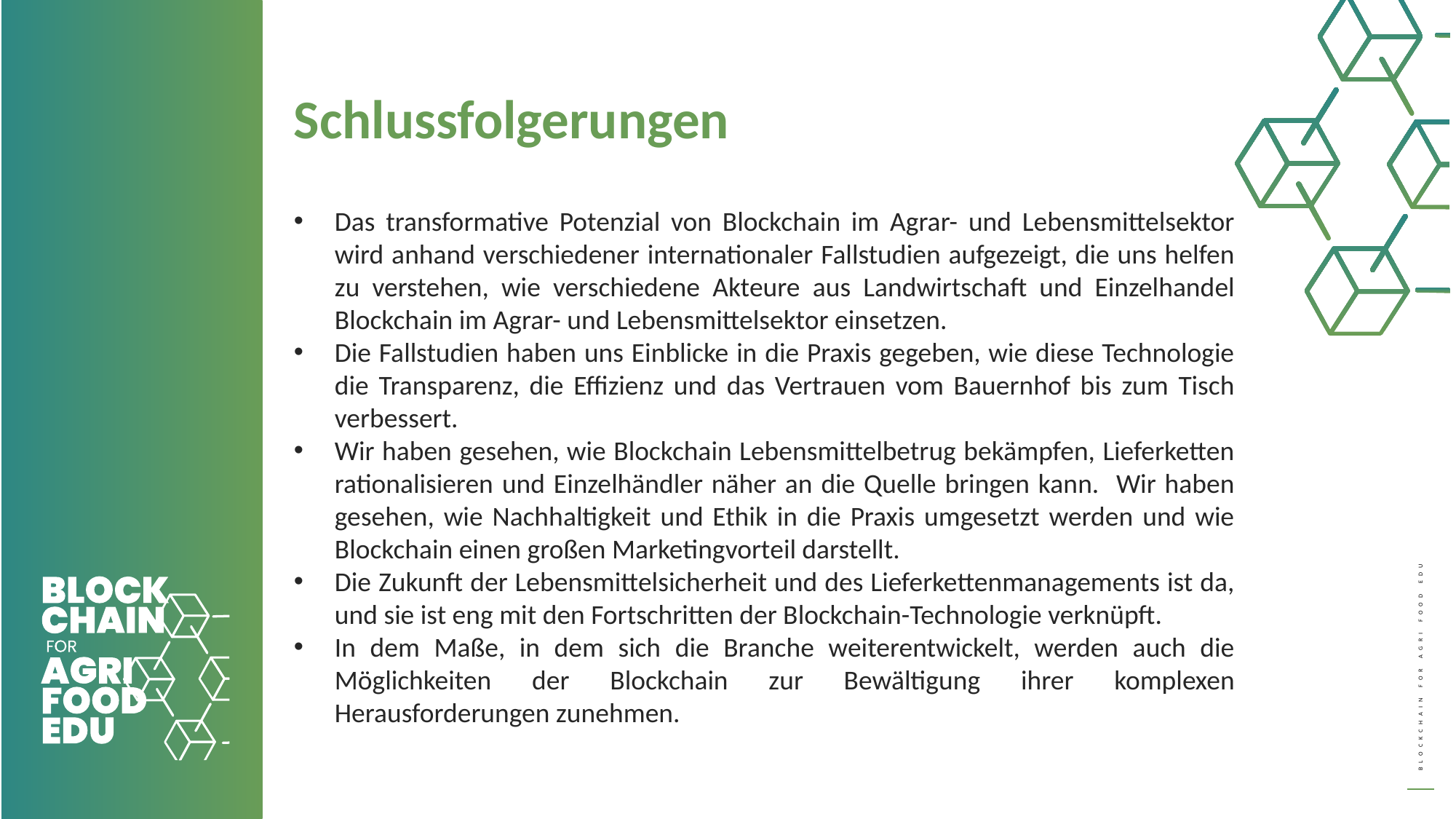

Schlussfolgerungen
Das transformative Potenzial von Blockchain im Agrar- und Lebensmittelsektor wird anhand verschiedener internationaler Fallstudien aufgezeigt, die uns helfen zu verstehen, wie verschiedene Akteure aus Landwirtschaft und Einzelhandel Blockchain im Agrar- und Lebensmittelsektor einsetzen.
Die Fallstudien haben uns Einblicke in die Praxis gegeben, wie diese Technologie die Transparenz, die Effizienz und das Vertrauen vom Bauernhof bis zum Tisch verbessert.
Wir haben gesehen, wie Blockchain Lebensmittelbetrug bekämpfen, Lieferketten rationalisieren und Einzelhändler näher an die Quelle bringen kann.  Wir haben gesehen, wie Nachhaltigkeit und Ethik in die Praxis umgesetzt werden und wie Blockchain einen großen Marketingvorteil darstellt.
Die Zukunft der Lebensmittelsicherheit und des Lieferkettenmanagements ist da, und sie ist eng mit den Fortschritten der Blockchain-Technologie verknüpft.
In dem Maße, in dem sich die Branche weiterentwickelt, werden auch die Möglichkeiten der Blockchain zur Bewältigung ihrer komplexen Herausforderungen zunehmen.